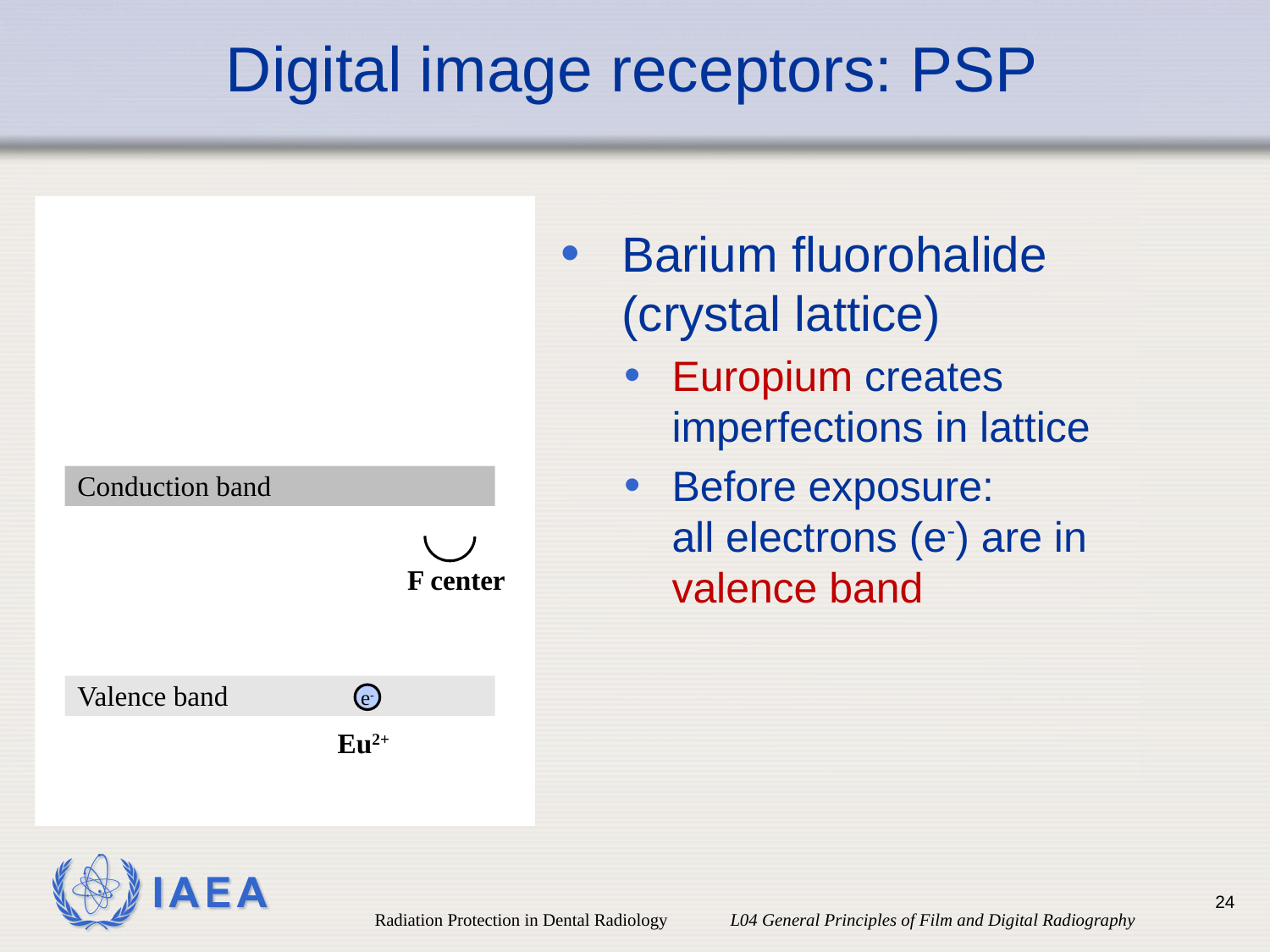

# Digital image receptors: PSP

Conduction band

Valence band

e-
F center
Eu2+
Barium fluorohalide (crystal lattice)
Europium creates imperfections in lattice
Before exposure:
all electrons (e-) are in valence band

24
Radiation Protection in Dental Radiology              L04 General Principles of Film and Digital Radiography